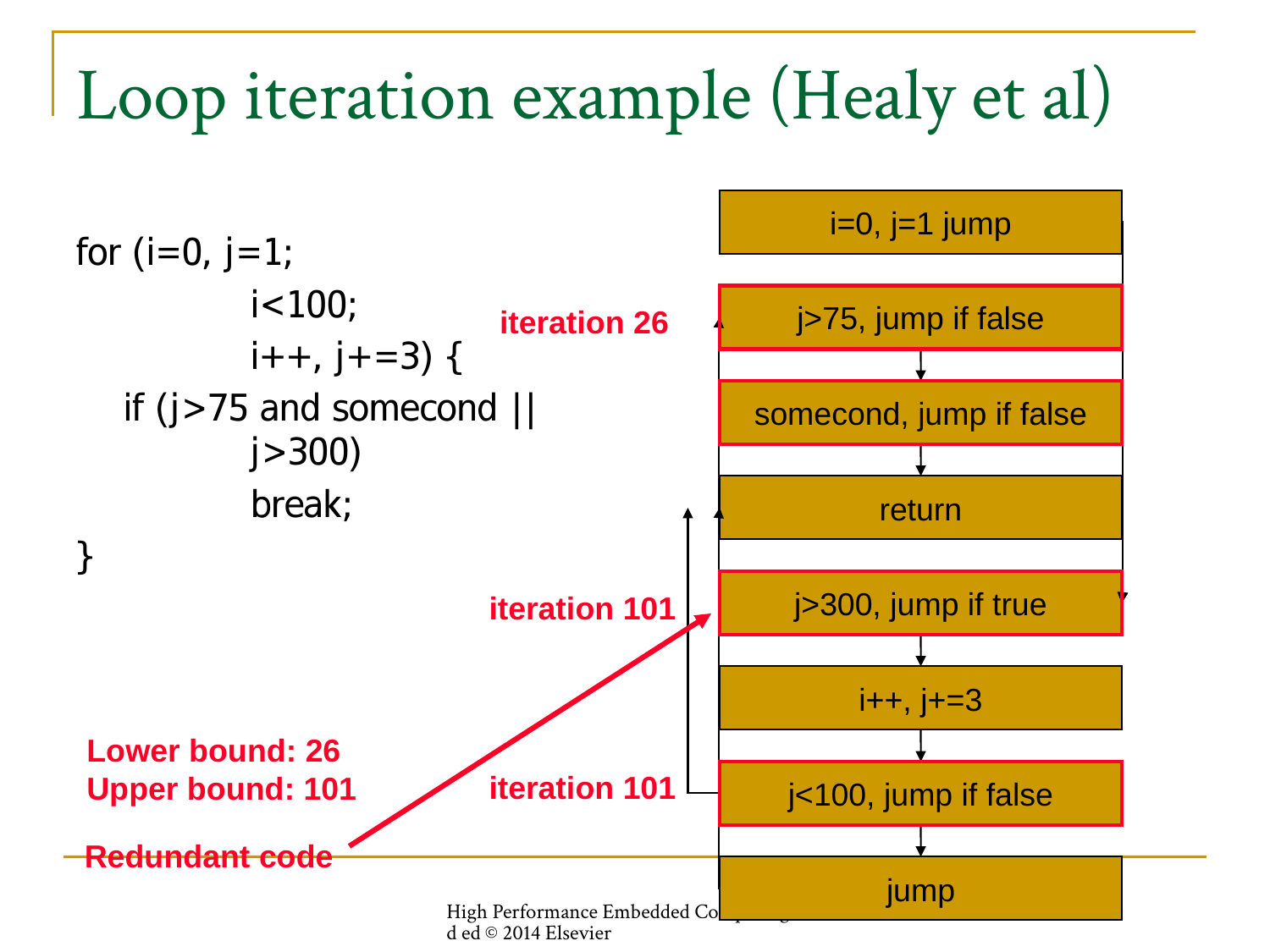

# Loop iteration example (Healy et al)
i=0, j=1 jump
for (i=0, j=1;
		i<100;
		i++, j+=3) {
	if (j>75 and somecond ||      	j>300)
		break;
}
j>75, jump if false

iteration 26

somecond, jump if false

return
j>300, jump if true
iteration 101

Redundant code

i++, j+=3
Lower bound: 26
Upper bound: 101

iteration 101
j<100, jump if false

jump
High Performance Embedded Computing 2nd ed © 2014 Elsevier